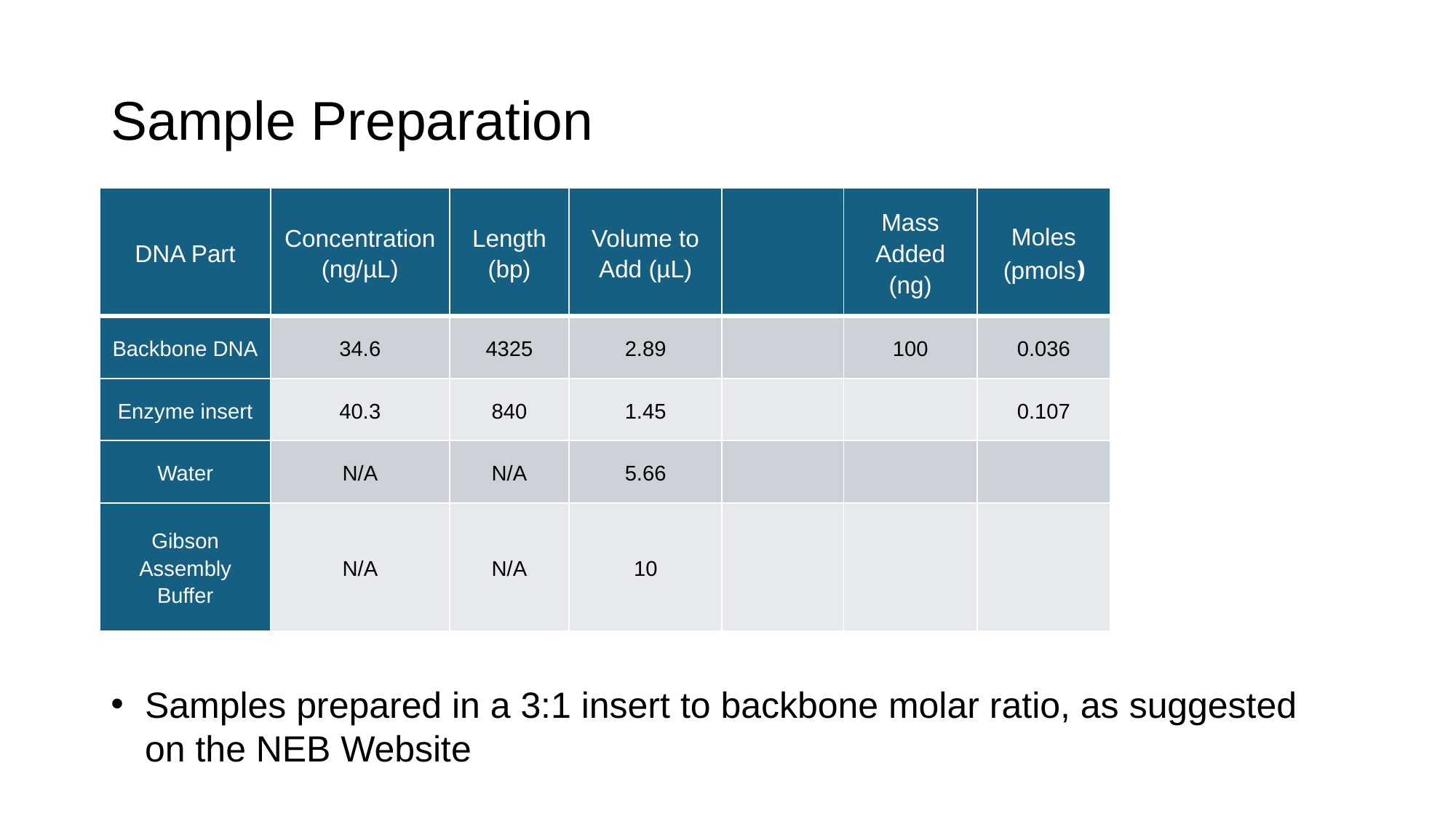

# Sample Preparation
| DNA Part | Concentration (ng/µL) | Length (bp) | Volume to Add (µL) |  | Mass Added (ng) | Moles (pmols) |
| --- | --- | --- | --- | --- | --- | --- |
| Backbone DNA | 34.6 | 4325 | 2.89 |  | 100 | 0.036 |
| Enzyme insert | 40.3 | 840 | 1.45 |  |  | 0.107 |
| Water | N/A | N/A | 5.66 |  |  |  |
| Gibson Assembly Buffer | N/A | N/A | 10 |  |  |  |
Samples prepared in a 3:1 insert to backbone molar ratio, as suggested on the NEB Website